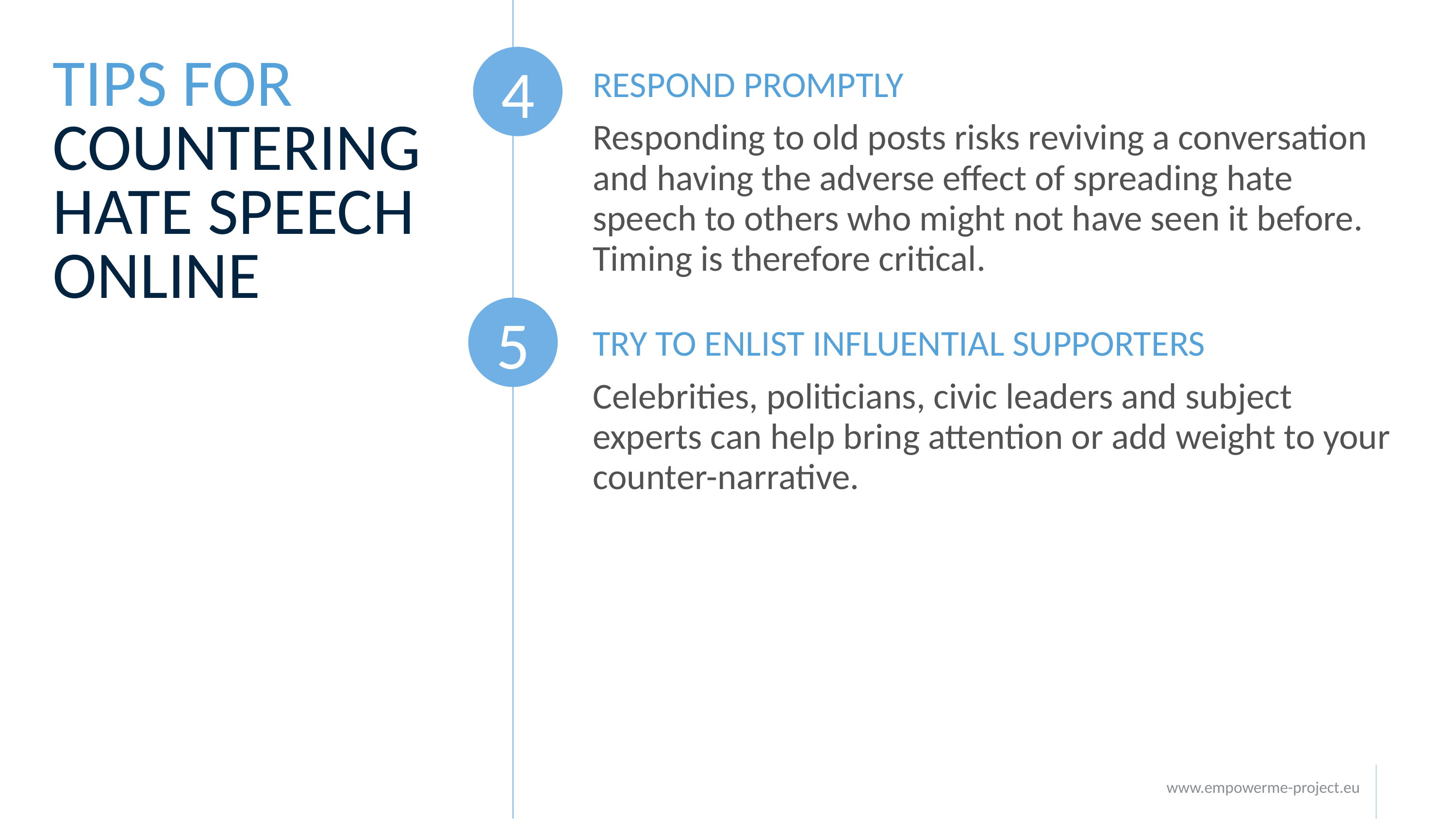

4
TIPS FOR COUNTERING HATE SPEECH ONLINE
RESPOND PROMPTLY
Responding to old posts risks reviving a conversation and having the adverse effect of spreading hate speech to others who might not have seen it before. Timing is therefore critical.

TRY TO ENLIST INFLUENTIAL SUPPORTERS
Celebrities, politicians, civic leaders and subject experts can help bring attention or add weight to your counter-narrative.

5
www.empowerme-project.eu